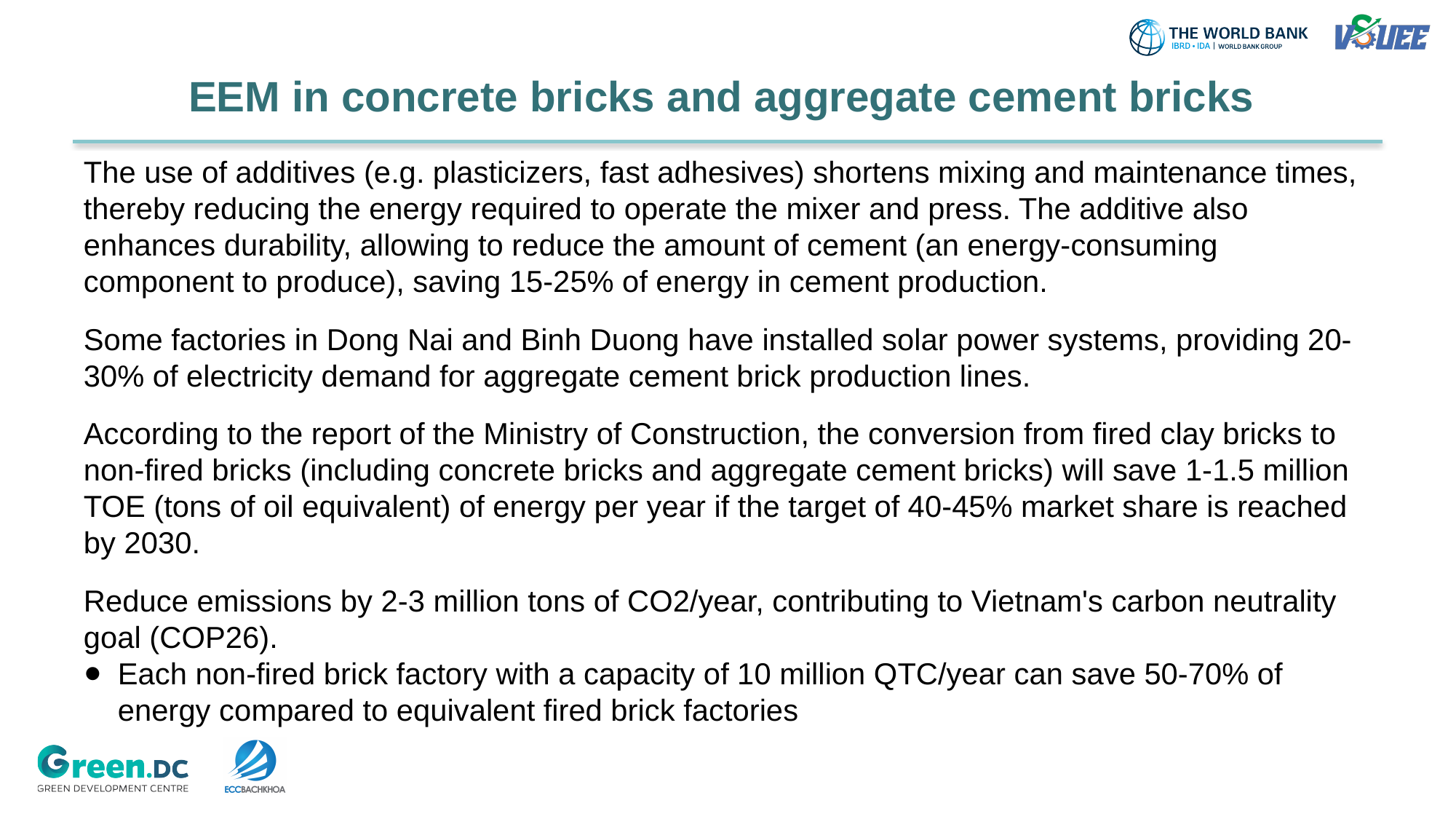

# EEM in concrete bricks and aggregate cement bricks
The use of additives (e.g. plasticizers, fast adhesives) shortens mixing and maintenance times, thereby reducing the energy required to operate the mixer and press. The additive also enhances durability, allowing to reduce the amount of cement (an energy-consuming component to produce), saving 15-25% of energy in cement production.
Some factories in Dong Nai and Binh Duong have installed solar power systems, providing 20-30% of electricity demand for aggregate cement brick production lines.
According to the report of the Ministry of Construction, the conversion from fired clay bricks to non-fired bricks (including concrete bricks and aggregate cement bricks) will save 1-1.5 million TOE (tons of oil equivalent) of energy per year if the target of 40-45% market share is reached by 2030.
Reduce emissions by 2-3 million tons of CO2/year, contributing to Vietnam's carbon neutrality goal (COP26).
Each non-fired brick factory with a capacity of 10 million QTC/year can save 50-70% of energy compared to equivalent fired brick factories